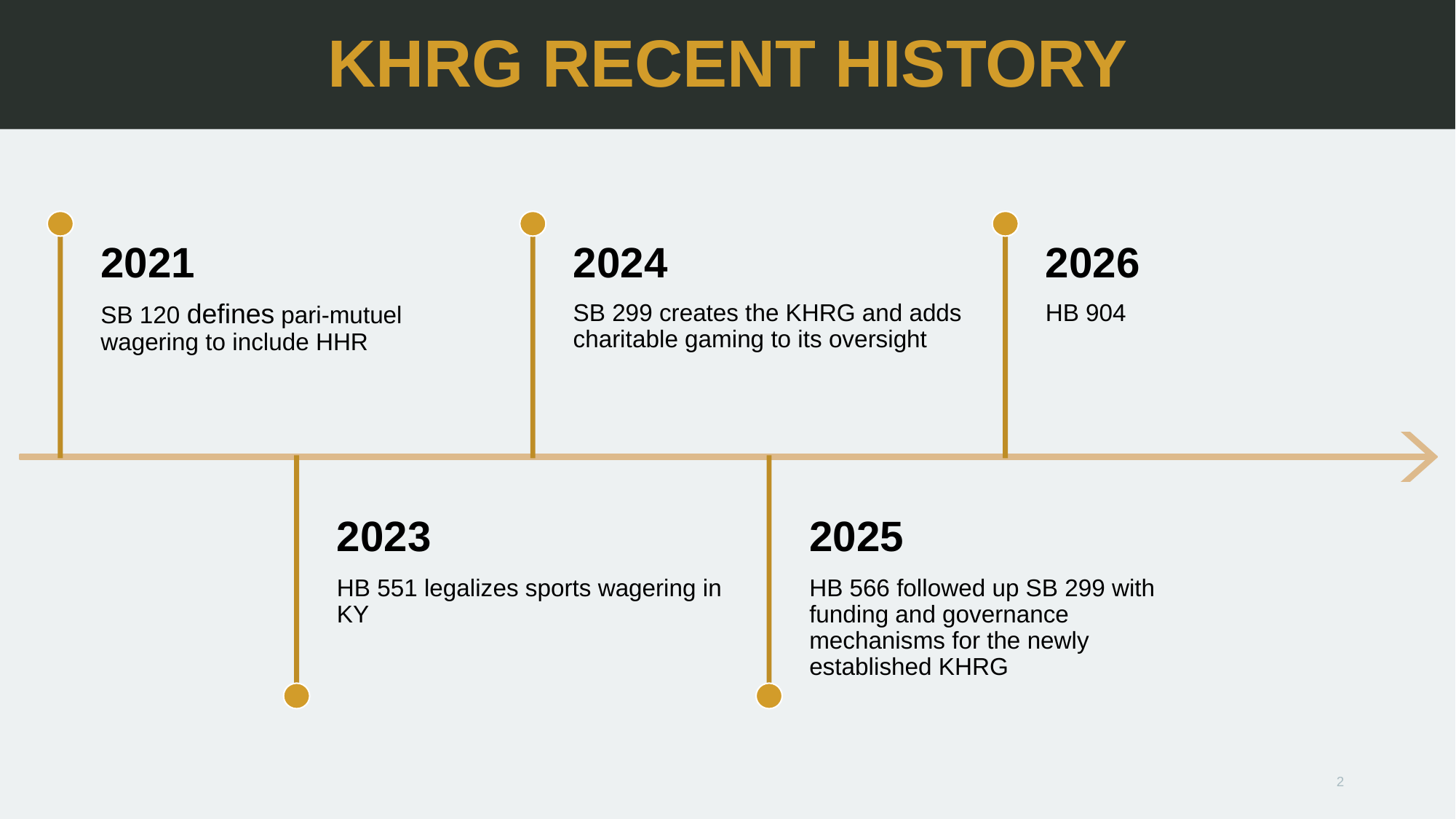

KHRG RECENT HISTORY
SB 120 defines pari-mutuel wagering to include HHR
2021
HB 551 legalizes sports wagering in KY
2023
SB 299 creates the KHRG and adds charitable gaming to its oversight
2024
HB 566 followed up SB 299 with funding and governance mechanisms for the newly established KHRG
2025
HB 904
2026

2